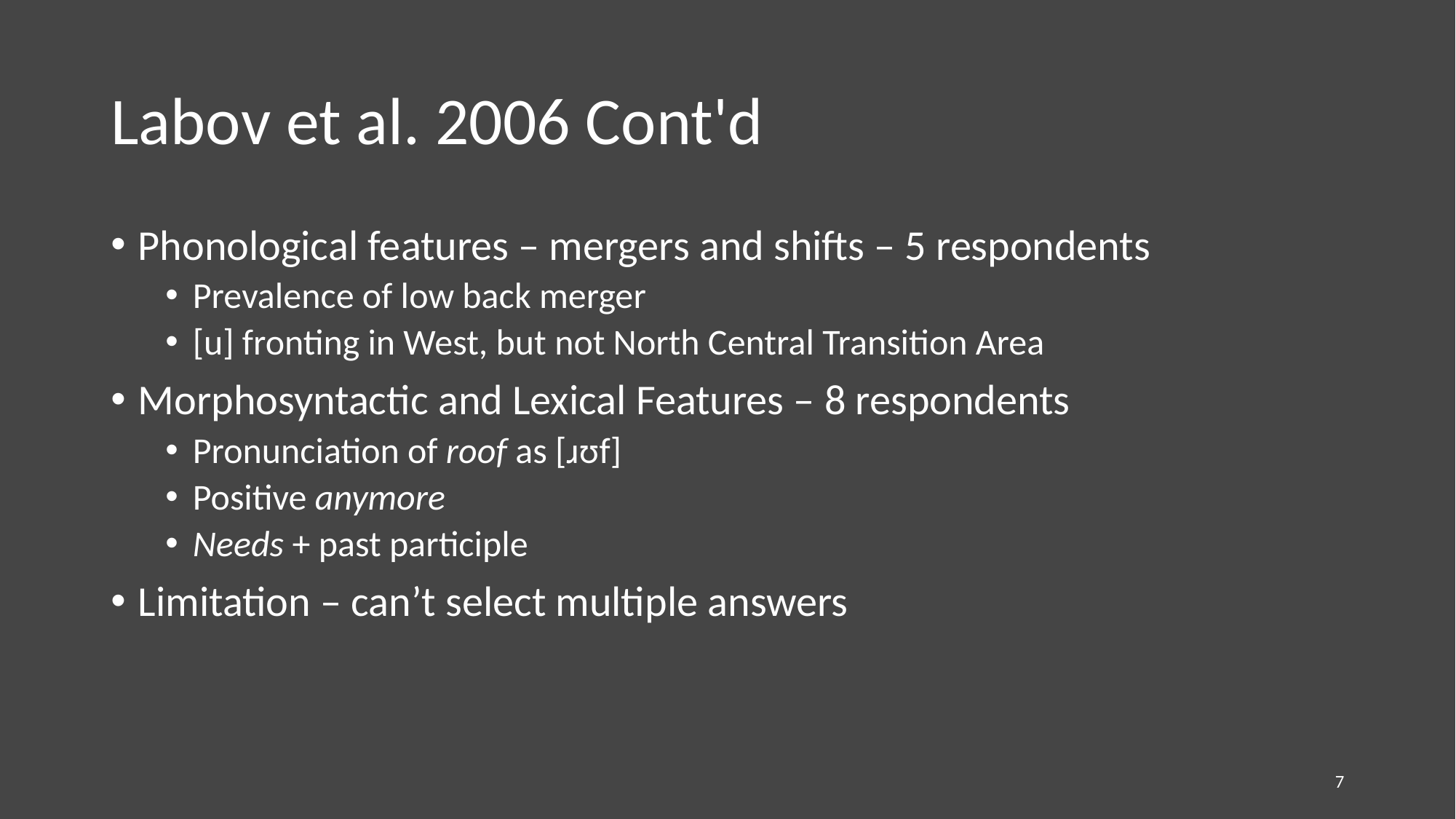

# Labov et al. 2006 Cont'd
Phonological features – mergers and shifts – 5 respondents
Prevalence of low back merger
[u] fronting in West, but not North Central Transition Area
Morphosyntactic and Lexical Features – 8 respondents
Pronunciation of roof as [ɹʊf]
Positive anymore
Needs + past participle
Limitation – can’t select multiple answers

7